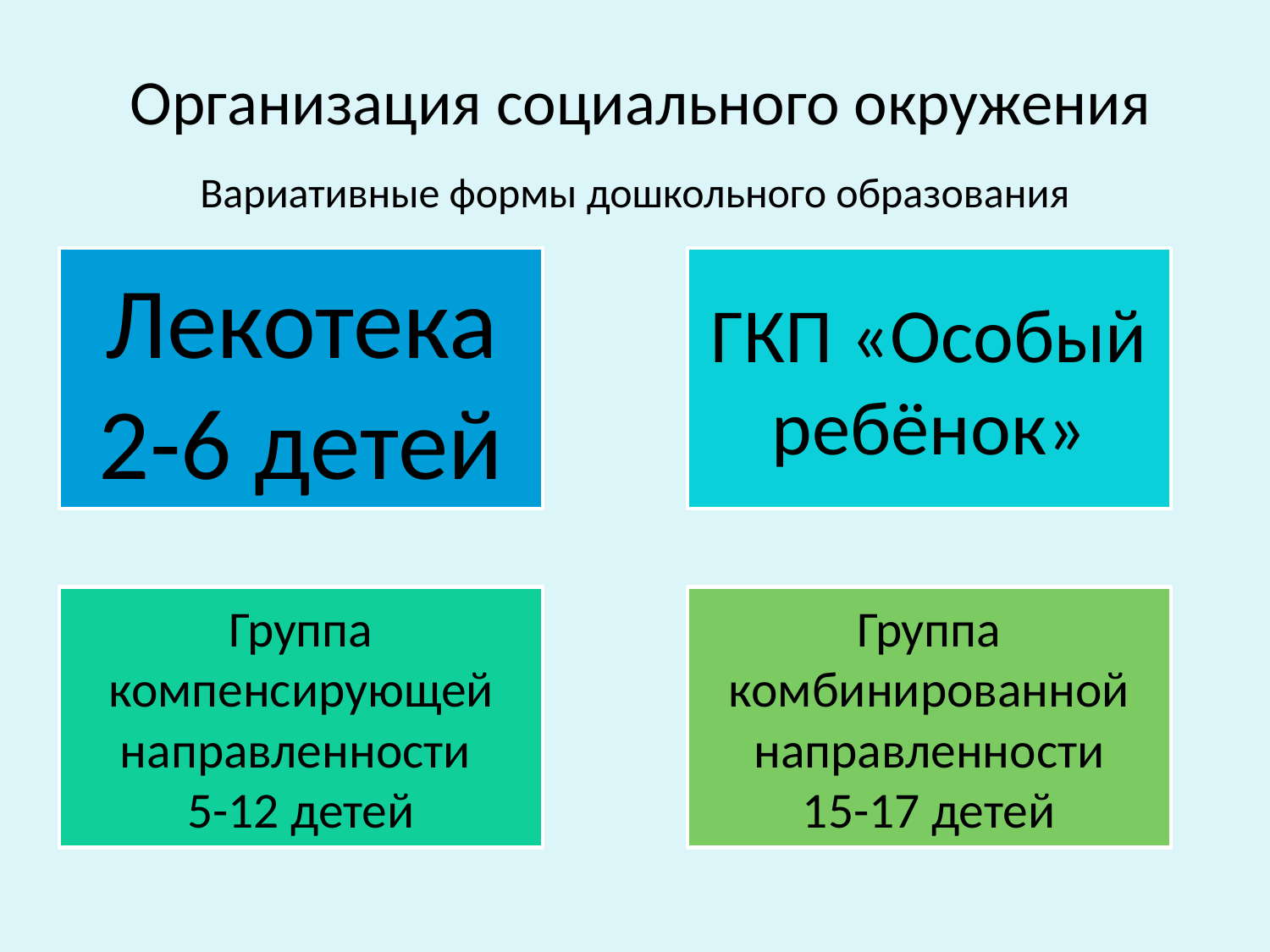

# Организация социального окружения
Вариативные формы дошкольного образования

Лекотека
2-6 детей
ГКП «Особый ребёнок»
Группа компенсирующей направленности
5-12 детей
Группа комбинированной направленности
15-17 детей